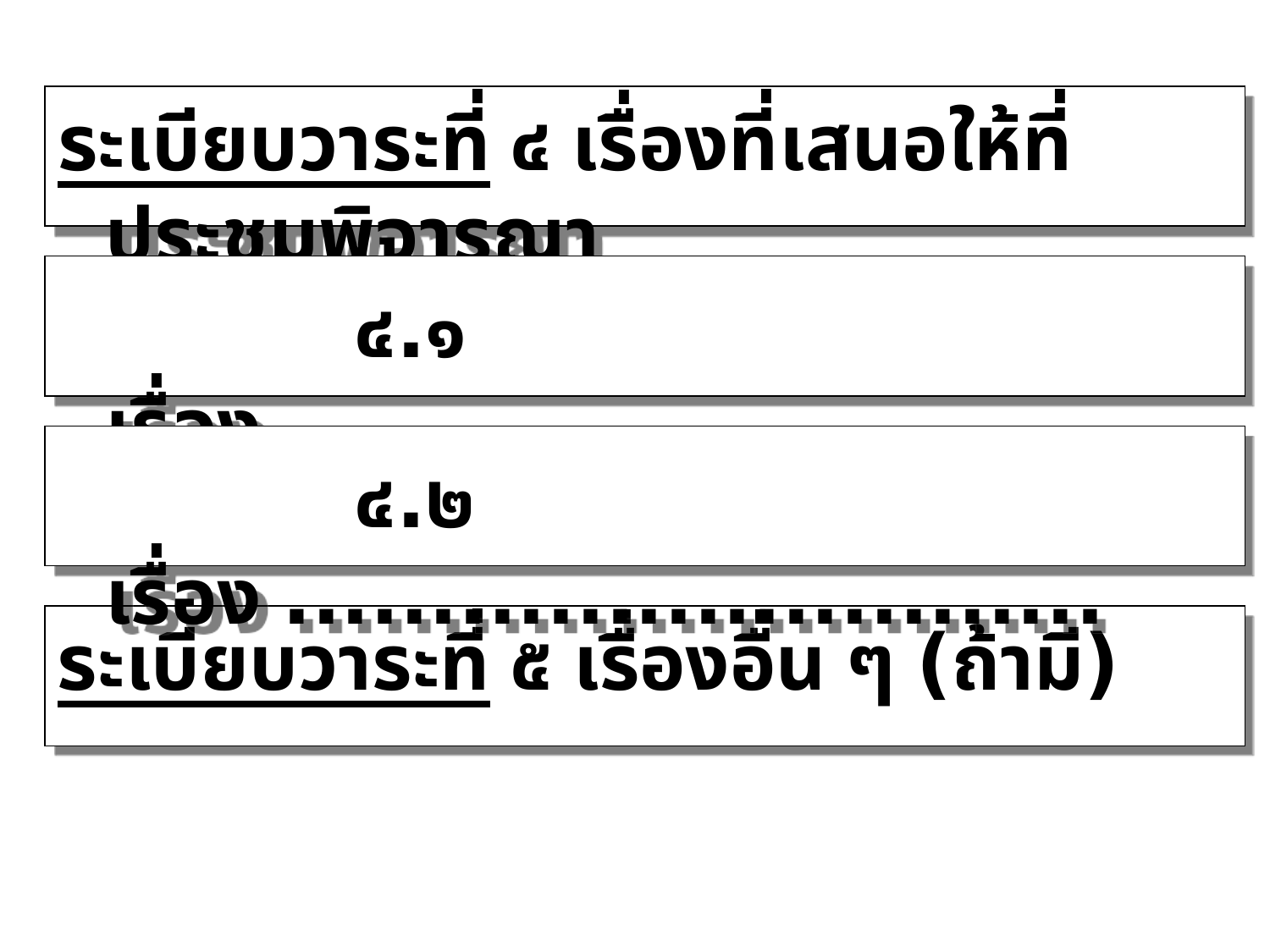

ระเบียบวาระที่ ๔ เรื่องที่เสนอให้ที่ประชุมพิจารณา
            ๔.๑ เรื่อง ............................
            ๔.๒ เรื่อง ............................
ระเบียบวาระที่ ๕ เรื่องอื่น ๆ (ถ้ามี)